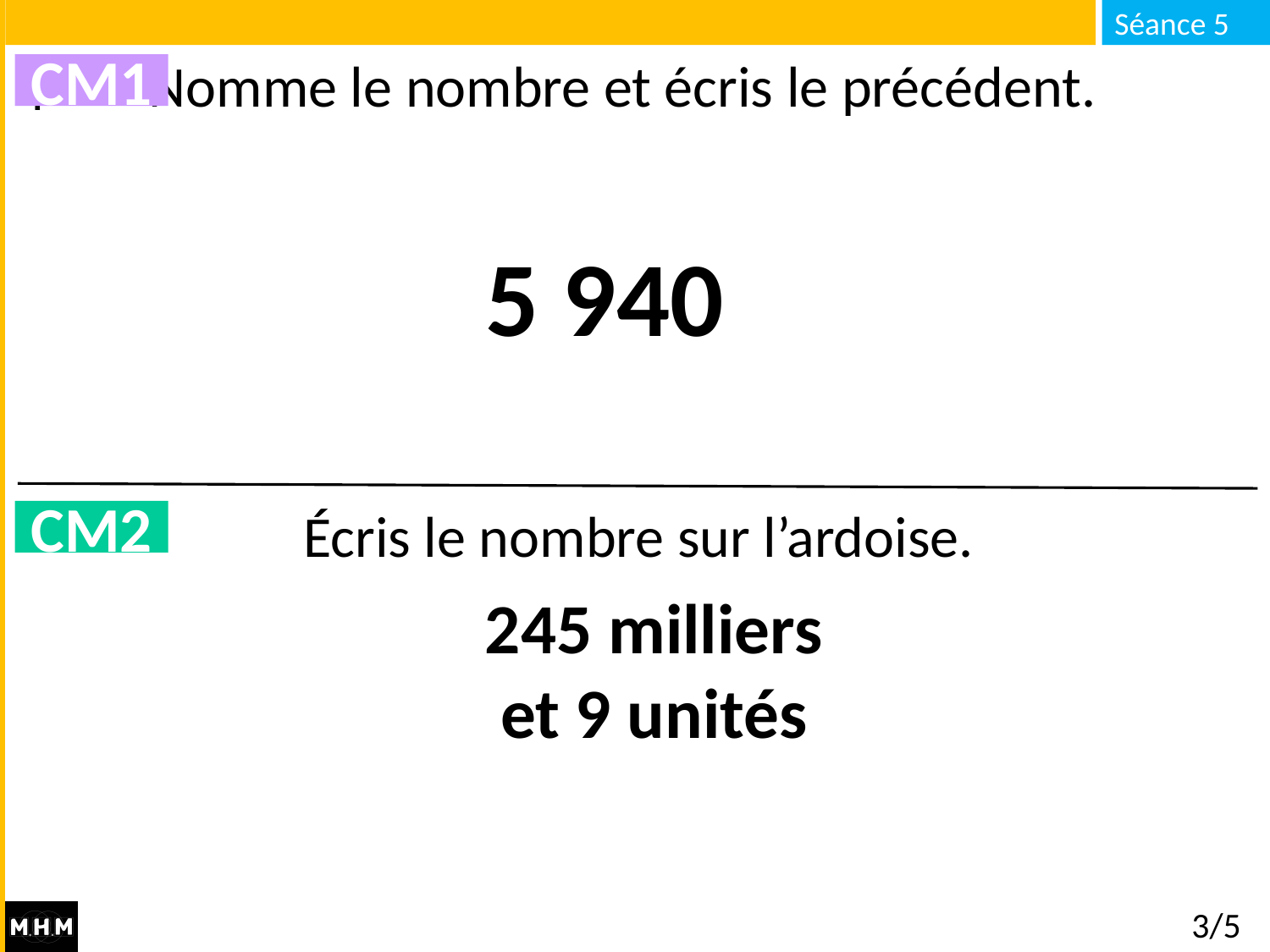

# Nomme le nombre et écris le précédent.
CM1
5 940
CM2
Écris le nombre sur l’ardoise.
245 milliers
et 9 unités
3/5